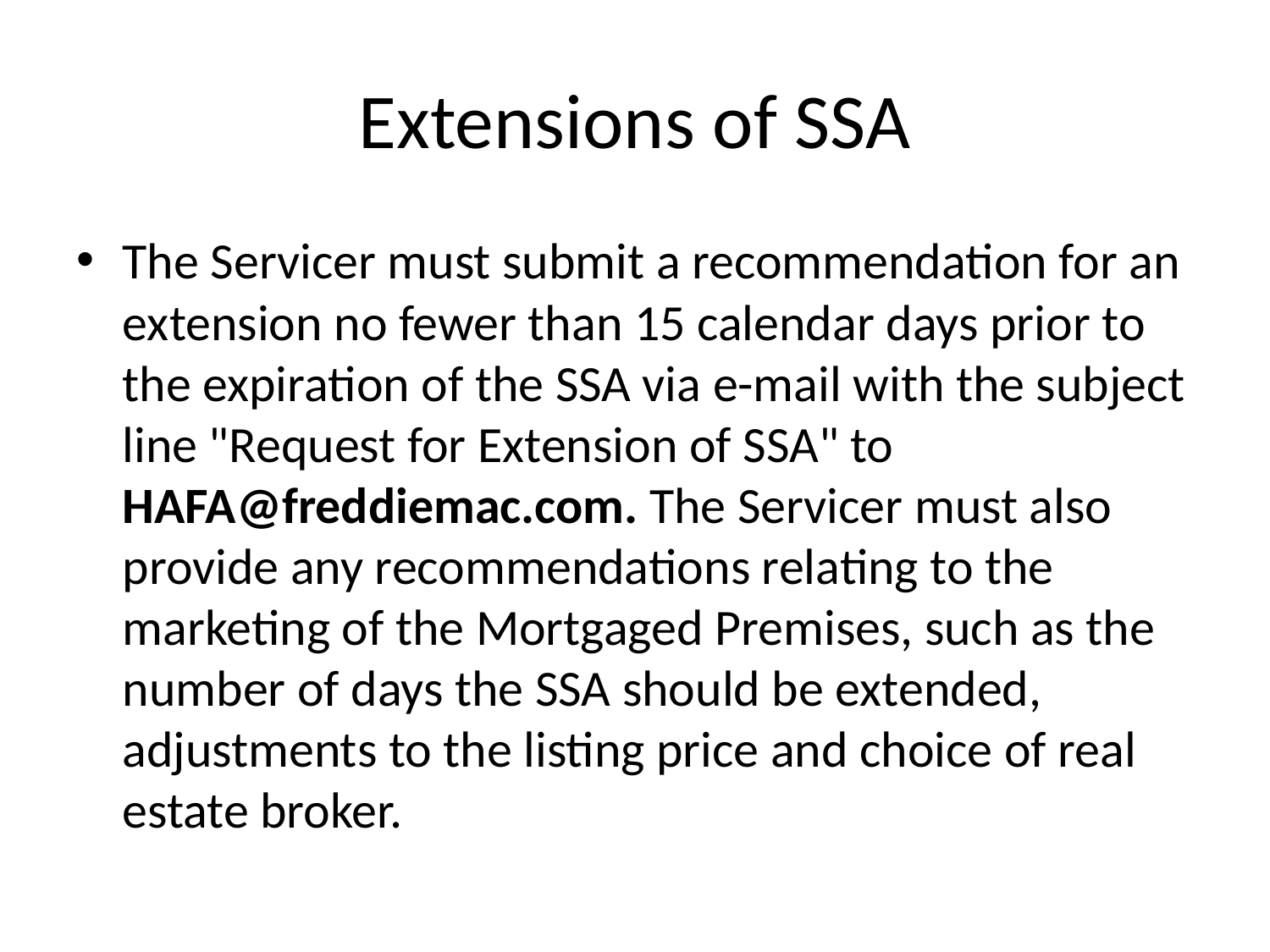

# Extensions of SSA
The Servicer must submit a recommendation for an extension no fewer than 15 calendar days prior to the expiration of the SSA via e-mail with the subject line "Request for Extension of SSA" to HAFA@freddiemac.com. The Servicer must also provide any recommendations relating to the marketing of the Mortgaged Premises, such as the number of days the SSA should be extended, adjustments to the listing price and choice of real estate broker.